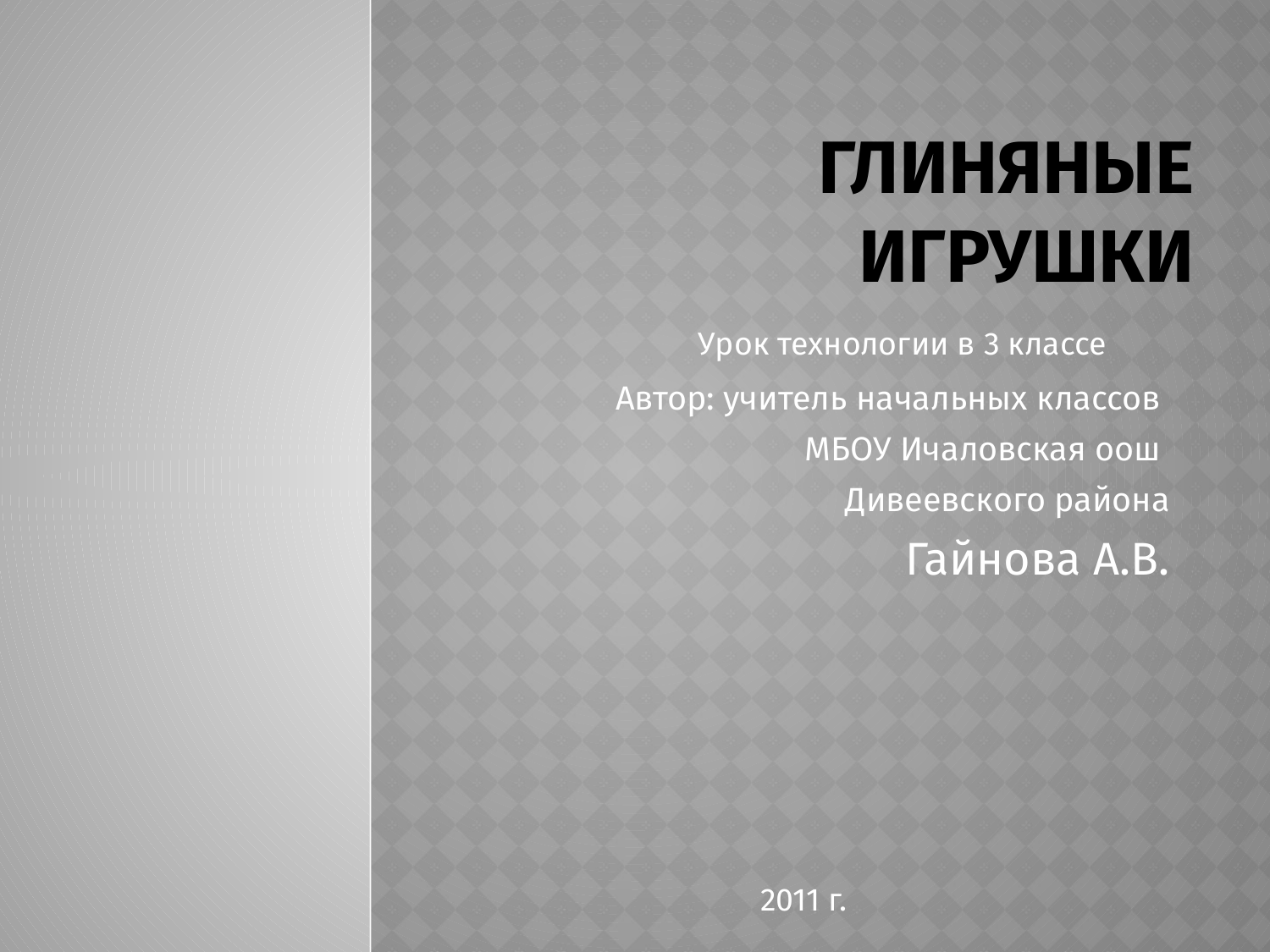

# Глиняные игрушки

Урок технологии в 3 классе
Автор: учитель начальных классов
МБОУ Ичаловская оош
Дивеевского района
Гайнова А.В.

2011 г.